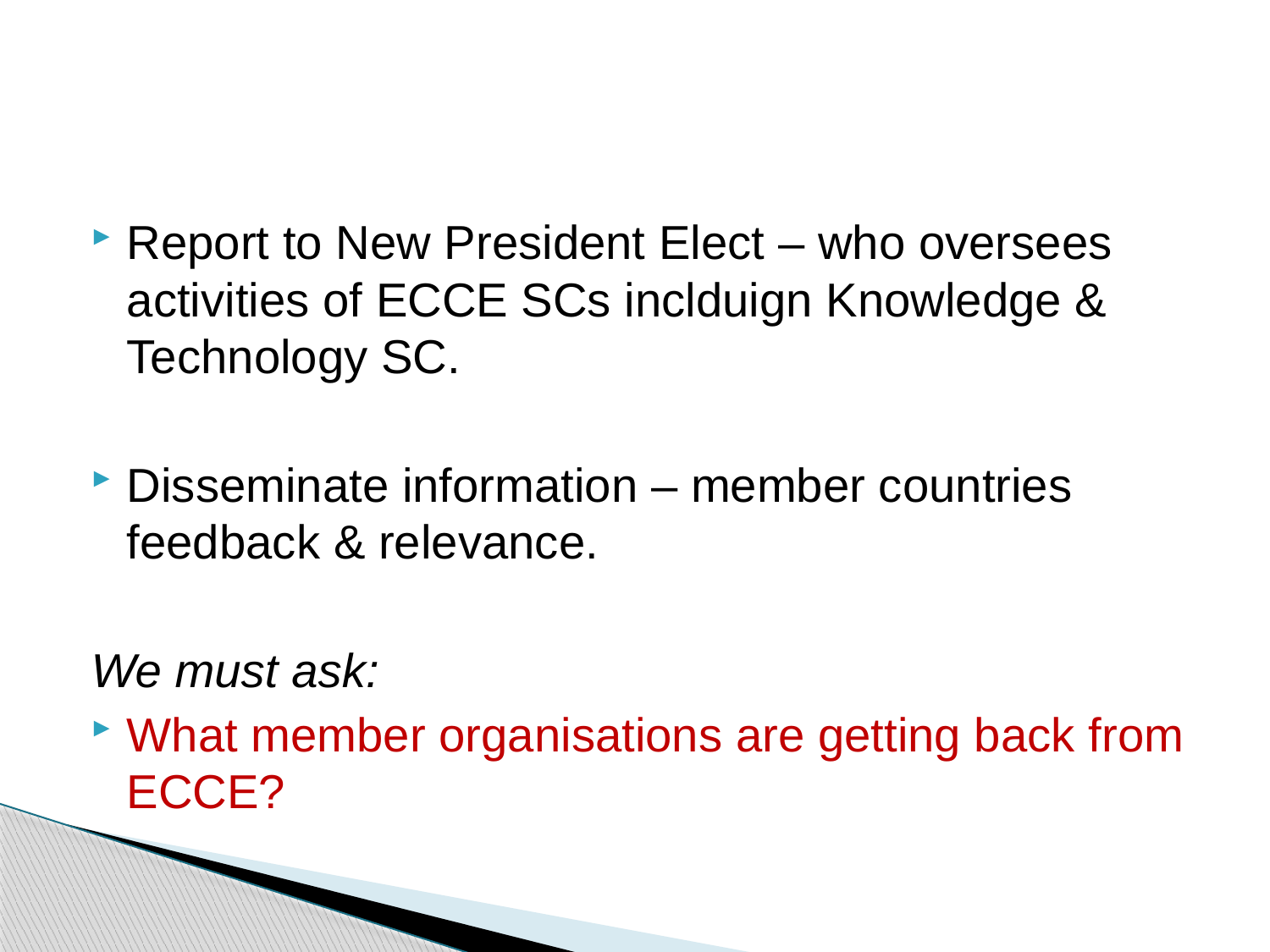

#
Report to New President Elect – who oversees activities of ECCE SCs inclduign Knowledge & Technology SC.

Disseminate information – member countries feedback & relevance.

We must ask:
What member organisations are getting back from ECCE?